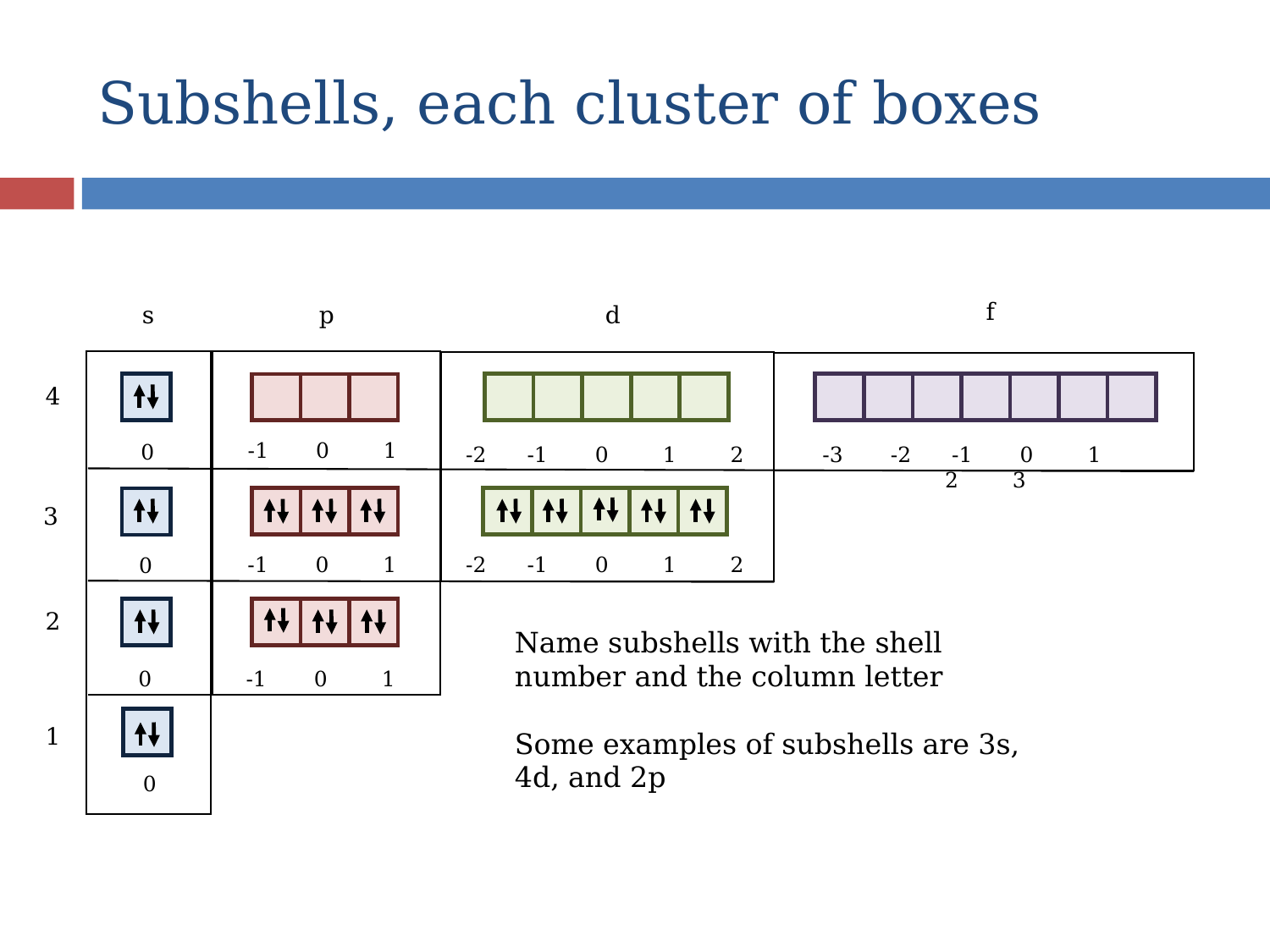

# Subshells, each cluster of boxes
f
d
p
s

4
-1       0        1
0
-2      -1       0        1        2
-3       -2      -1       0        1        2        3

3
-1       0        1
-2      -1       0        1        2
0

2
Name subshells with the shell number and the column letter

Some examples of subshells are 3s, 4d, and 2p
0
-1       0        1

1
0